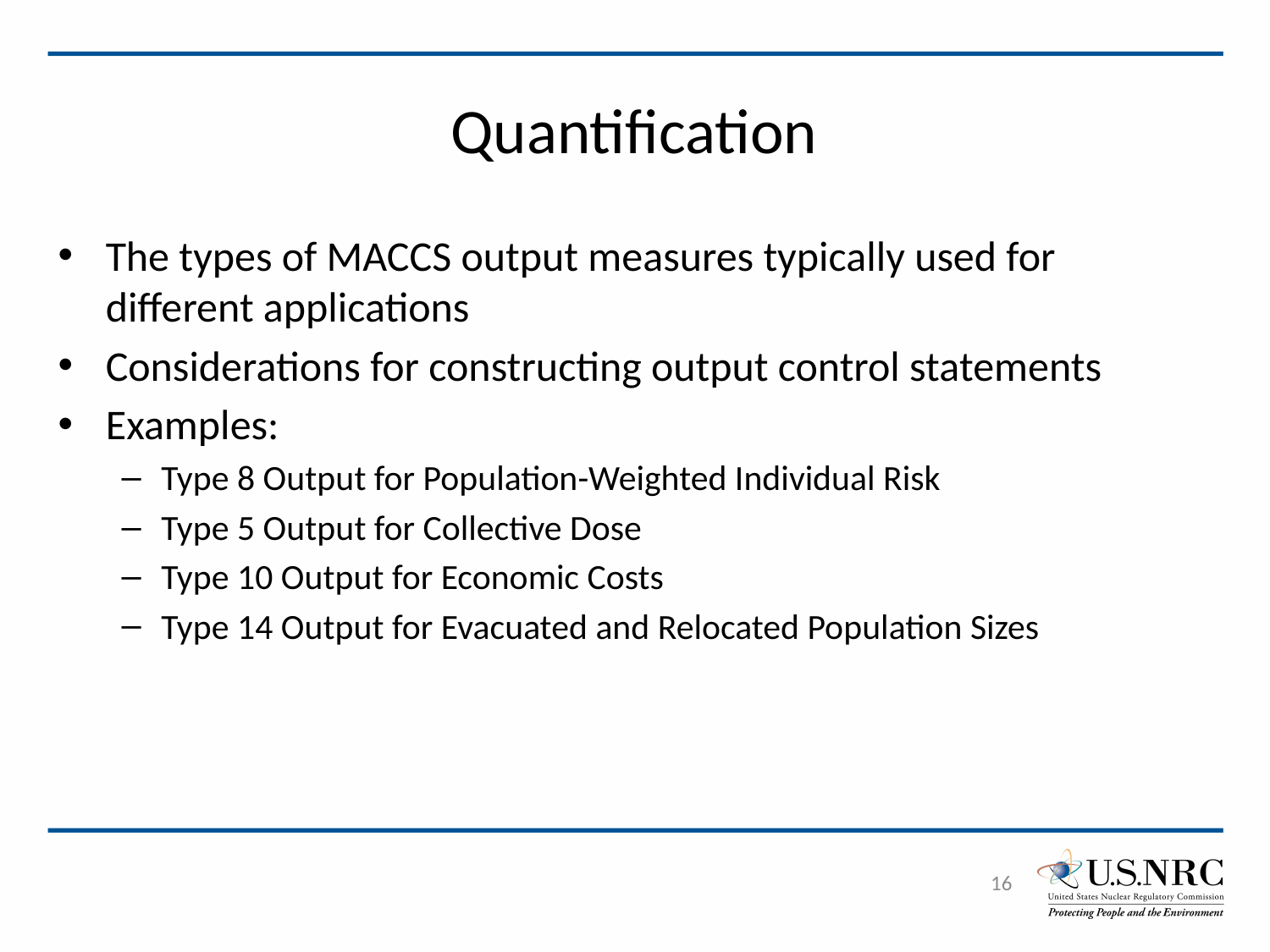

# Quantification
The types of MACCS output measures typically used for different applications
Considerations for constructing output control statements
Examples:
Type 8 Output for Population-Weighted Individual Risk
Type 5 Output for Collective Dose
Type 10 Output for Economic Costs
Type 14 Output for Evacuated and Relocated Population Sizes

16